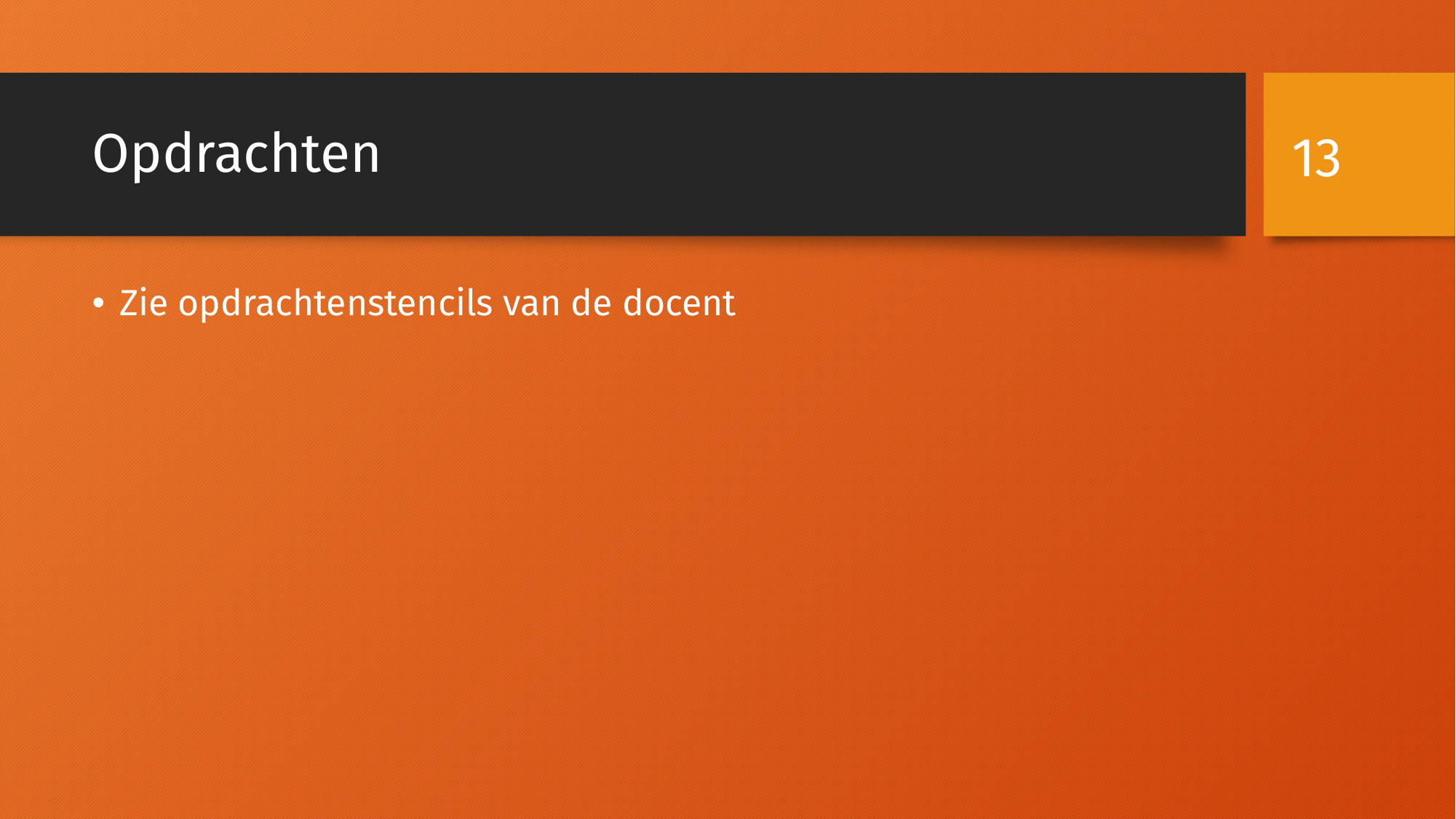

13
# Opdrachten
Zie opdrachtenstencils van de docent